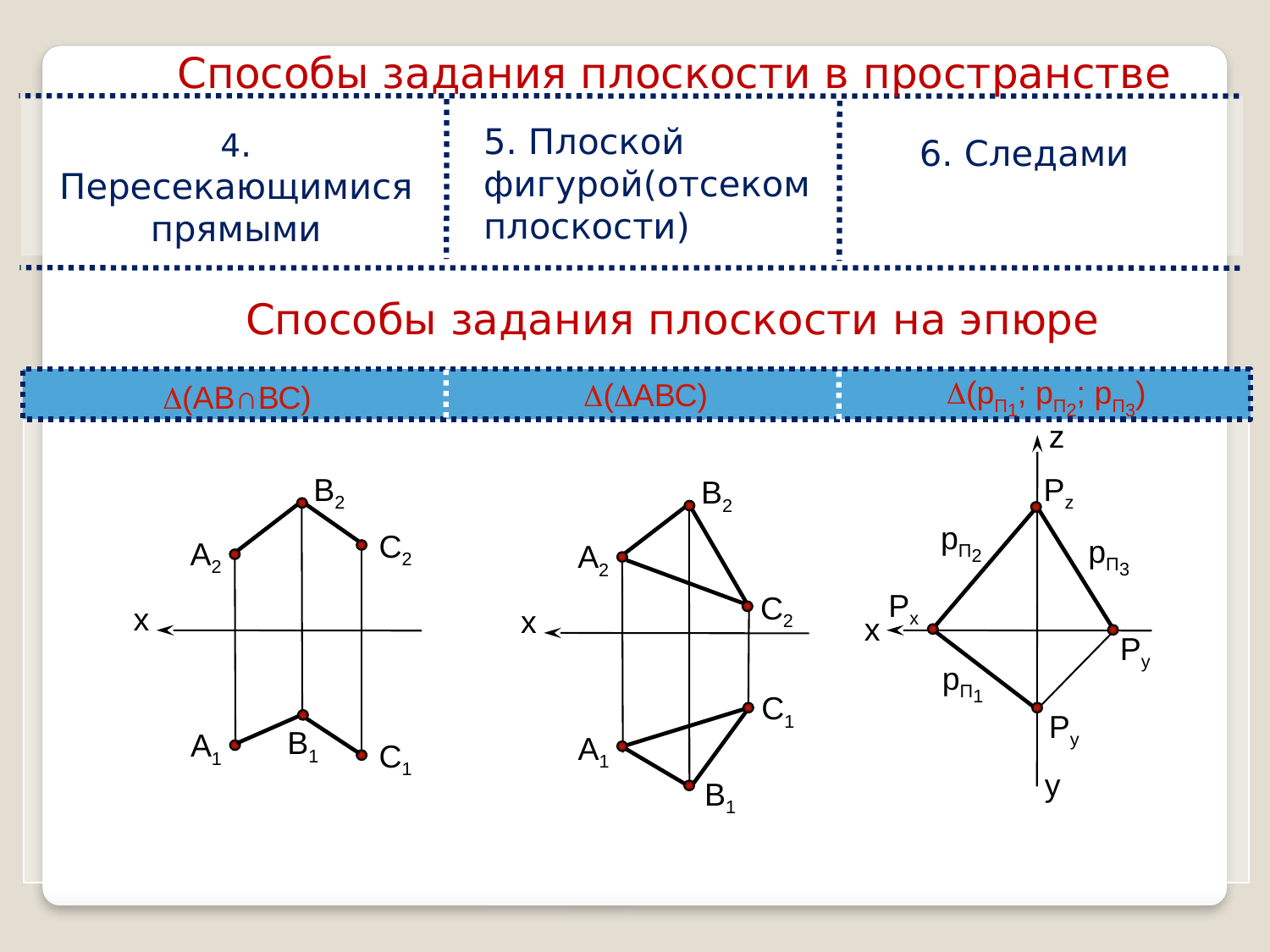

Способы задания плоскости в пространстве

5. Плоской фигурой(отсеком плоскости)
4. Пересекающимися прямыми
6. Следами
Способы задания плоскости на эпюре
Δ(рП1; рП2; рП3)
Δ(ΔАВС)

Δ(АВ∩ВС)
Δ(АВ∩BС)
Δ(   АВС)

z

В2
Pz
В2

pП2
С2
pП3
А2
А2

Px
С2
х
х

х

Py

pП1
С1
Py

В1
А1
А1
С1

y
В1